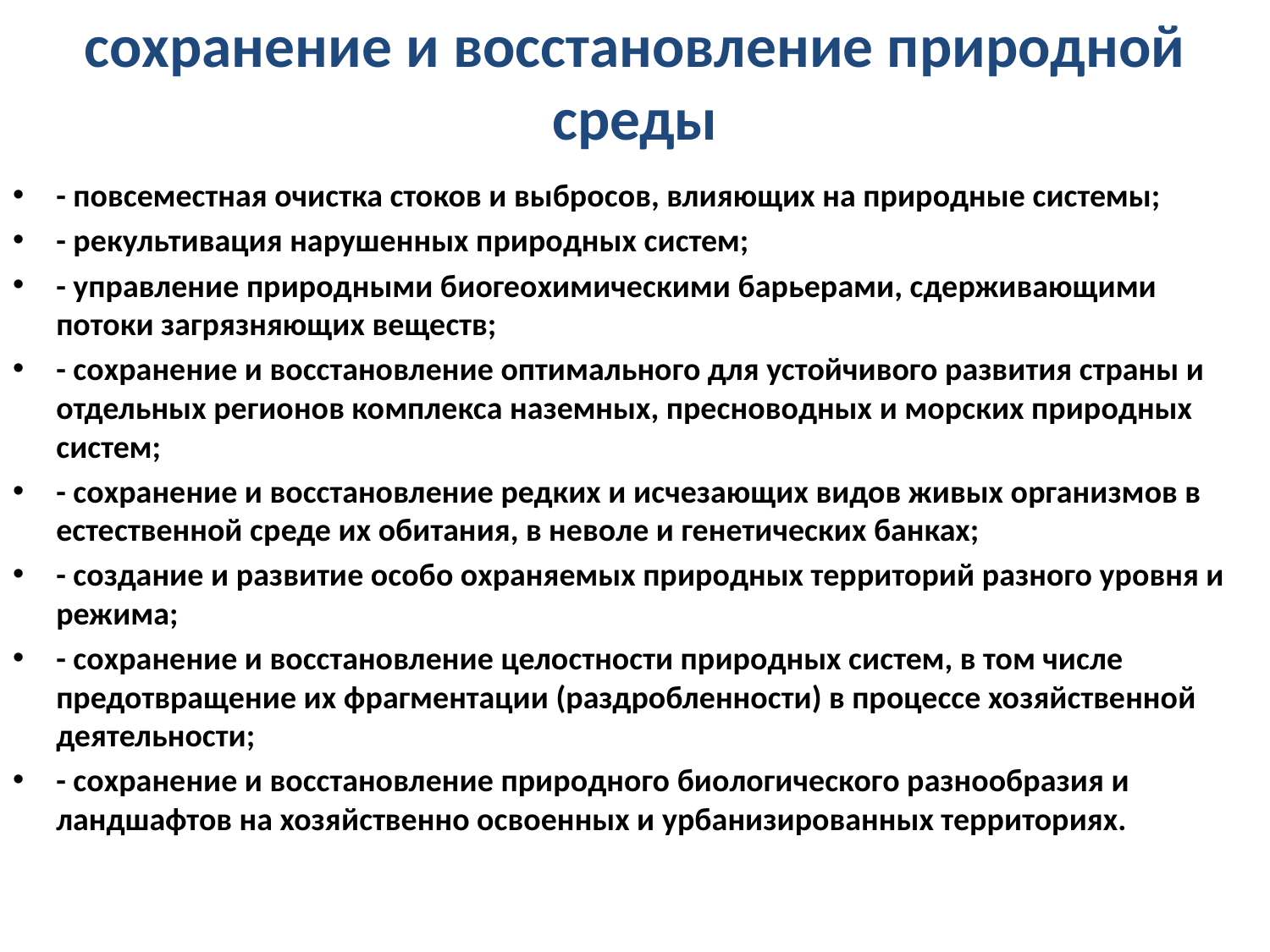

# сохранение и восстановление природной среды
- повсеместная очистка стоков и выбросов, влияющих на природные системы;
- рекультивация нарушенных природных систем;
- управление природными биогеохимическими барьерами, сдерживающими потоки загрязняющих веществ;
- сохранение и восстановление оптимального для устойчивого развития страны и отдельных регионов комплекса наземных, пресноводных и морских природных систем;
- сохранение и восстановление редких и исчезающих видов живых организмов в естественной среде их обитания, в неволе и генетических банках;
- создание и развитие особо охраняемых природных территорий разного уровня и режима;
- сохранение и восстановление целостности природных систем, в том числе предотвращение их фрагментации (раздробленности) в процессе хозяйственной деятельности;
- сохранение и восстановление природного биологического разнообразия и ландшафтов на хозяйственно освоенных и урбанизированных территориях.